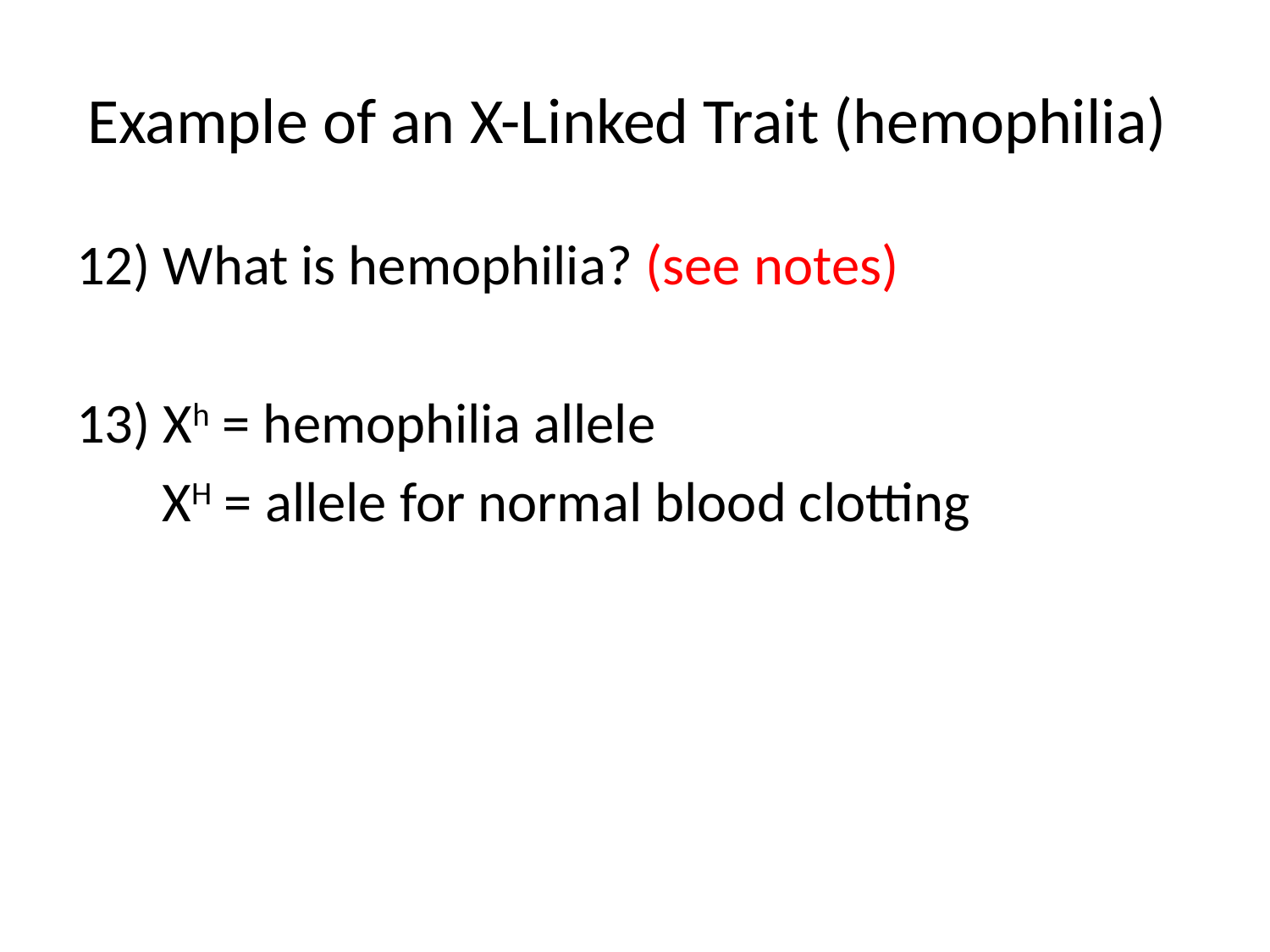

# Example of an X-Linked Trait (hemophilia)
12) What is hemophilia? (see notes)

13) Xh = hemophilia allele
	   XH = allele for normal blood clotting